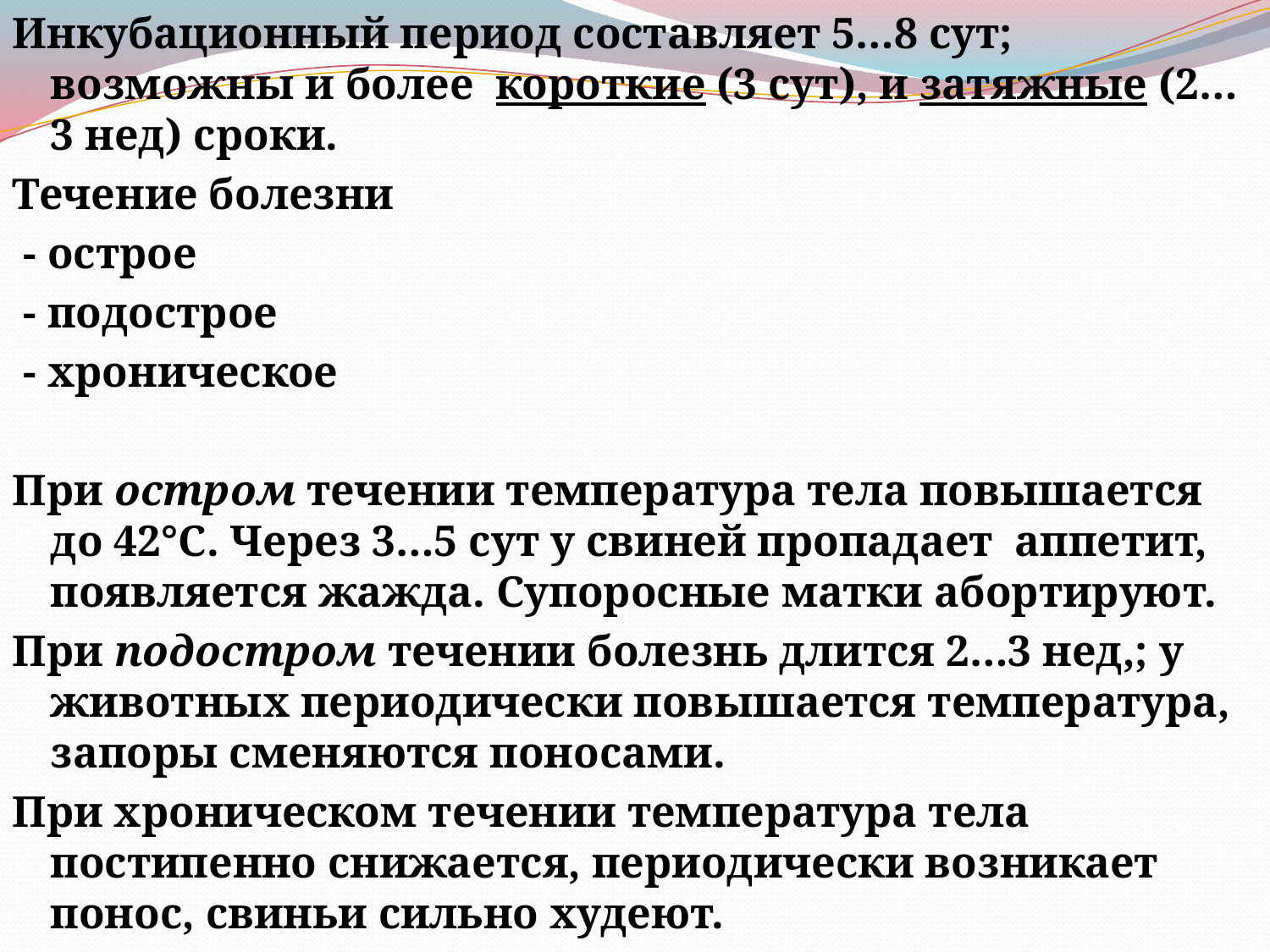

Инкубационный период составляет 5…8 сут; возможны и более  короткие (3 сут), и затяжные (2…3 нед) сроки.
Течение болезни
 - острое
 - подострое
 - хроническое

При остром течении температура тела повышается до 42°С. Через 3…5 сут у свиней пропадает  аппетит, появляется жажда. Супоросные матки абортируют.
При подостром течении болезнь длится 2…3 нед,; у животных периодически повышается температура, запоры сменяются поносами.
При хроническом течении температура тела постипенно снижается, периодически возникает понос, свиньи сильно худеют.